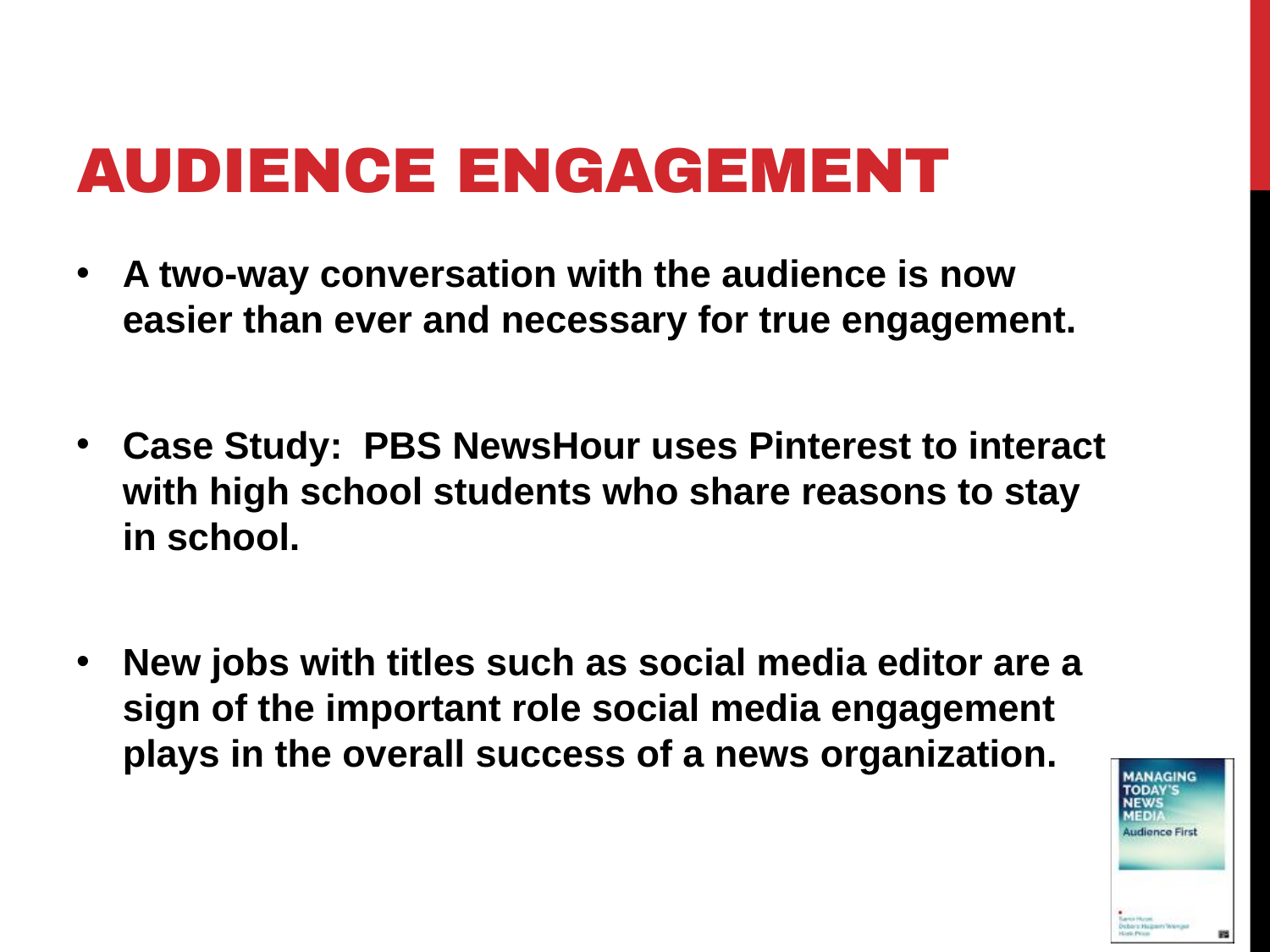

# Audience engagement
A two-way conversation with the audience is now easier than ever and necessary for true engagement.

Case Study:  PBS NewsHour uses Pinterest to interact with high school students who share reasons to stay in school.

New jobs with titles such as social media editor are a sign of the important role social media engagement plays in the overall success of a news organization.